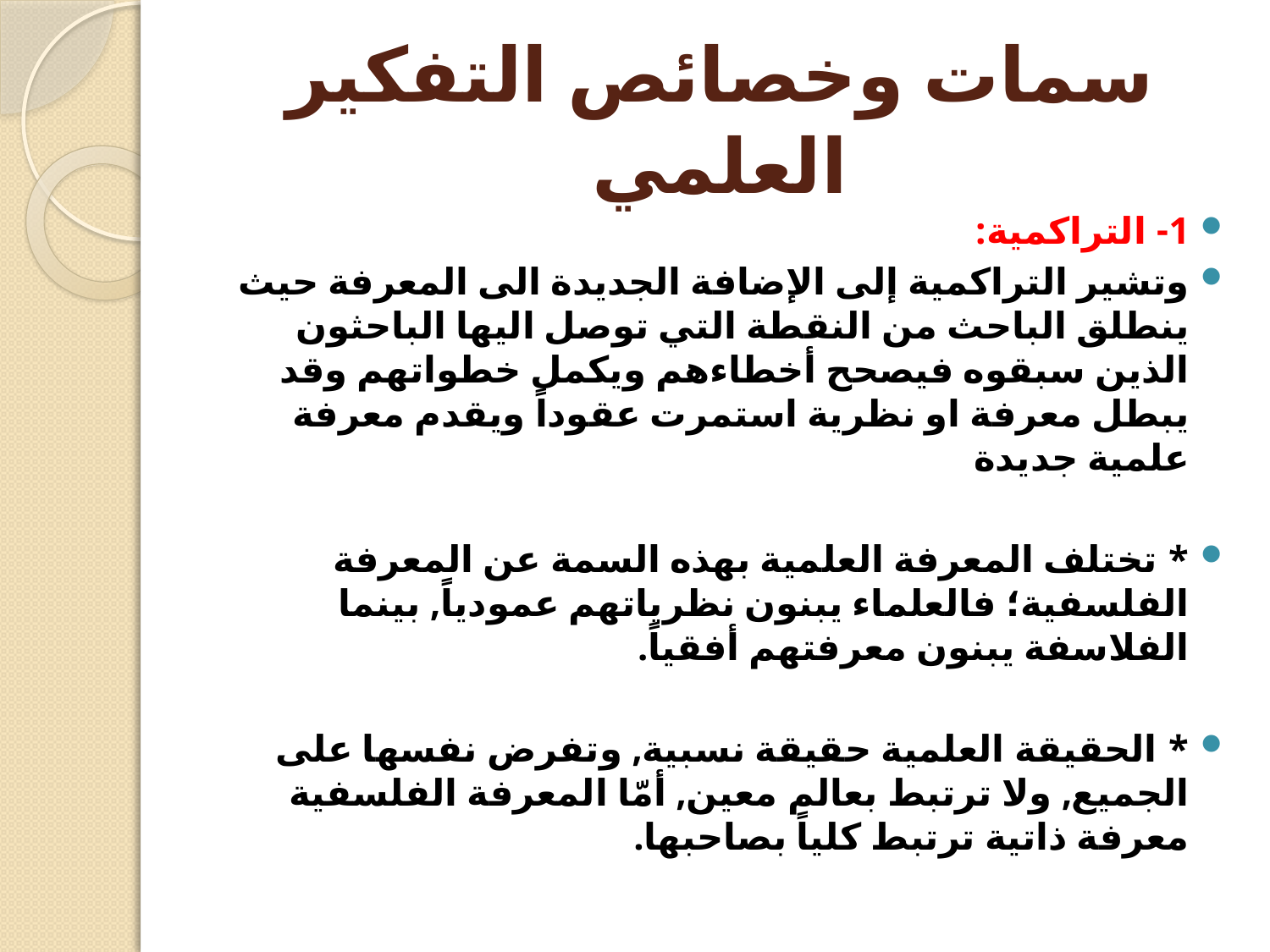

# سمات وخصائص التفكير العلمي
1- التراكمية:
وتشير التراكمية إلى الإضافة الجديدة الى المعرفة حيث ينطلق الباحث من النقطة التي توصل اليها الباحثون الذين سبقوه فيصحح أخطاءهم ويكمل خطواتهم وقد يبطل معرفة او نظرية استمرت عقوداً ويقدم معرفة علمية جديدة

* تختلف المعرفة العلمية بهذه السمة عن المعرفة الفلسفية؛ فالعلماء يبنون نظرياتهم عمودياً, بينما الفلاسفة يبنون معرفتهم أفقياً.

* الحقيقة العلمية حقيقة نسبية, وتفرض نفسها على الجميع, ولا ترتبط بعالم معين, أمّا المعرفة الفلسفية معرفة ذاتية ترتبط كلياً بصاحبها.